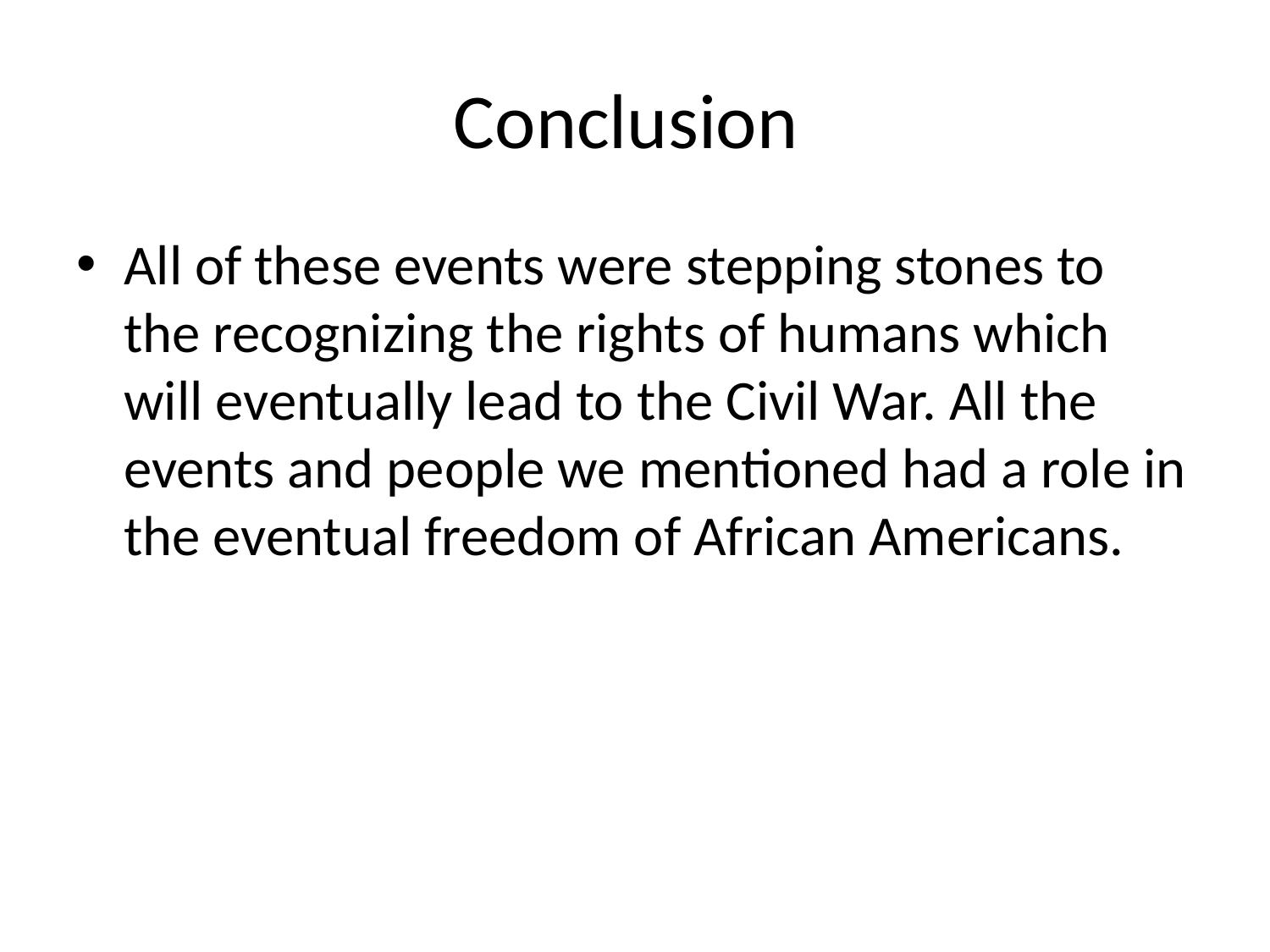

# Conclusion
All of these events were stepping stones to the recognizing the rights of humans which will eventually lead to the Civil War. All the events and people we mentioned had a role in the eventual freedom of African Americans.